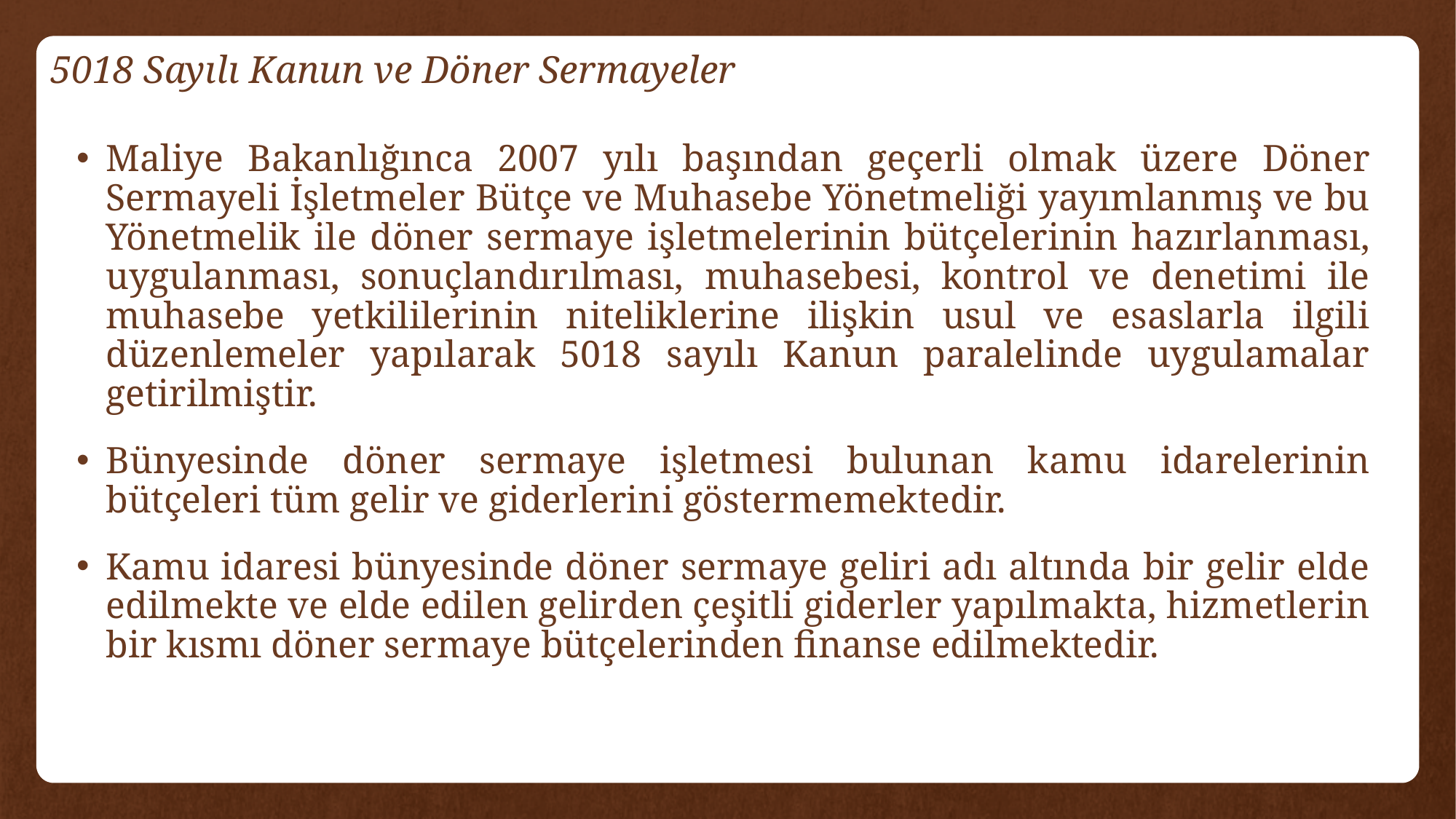

# 5018 Sayılı Kanun ve Döner Sermayeler
Maliye Bakanlığınca 2007 yılı başından geçerli olmak üzere Döner Sermayeli İşletmeler Bütçe ve Muhasebe Yönetmeliği yayımlanmış ve bu Yönetmelik ile döner sermaye işletmelerinin bütçelerinin hazırlanması, uygulanması, sonuçlandırılması, muhasebesi, kontrol ve denetimi ile muhasebe yetkililerinin niteliklerine ilişkin usul ve esaslarla ilgili düzenlemeler yapılarak 5018 sayılı Kanun paralelinde uygulamalar getirilmiştir.
Bünyesinde döner sermaye işletmesi bulunan kamu idarelerinin bütçeleri tüm gelir ve giderlerini göstermemektedir.
Kamu idaresi bünyesinde döner sermaye geliri adı altında bir gelir elde edilmekte ve elde edilen gelirden çeşitli giderler yapılmakta, hizmetlerin bir kısmı döner sermaye bütçelerinden finanse edilmektedir.